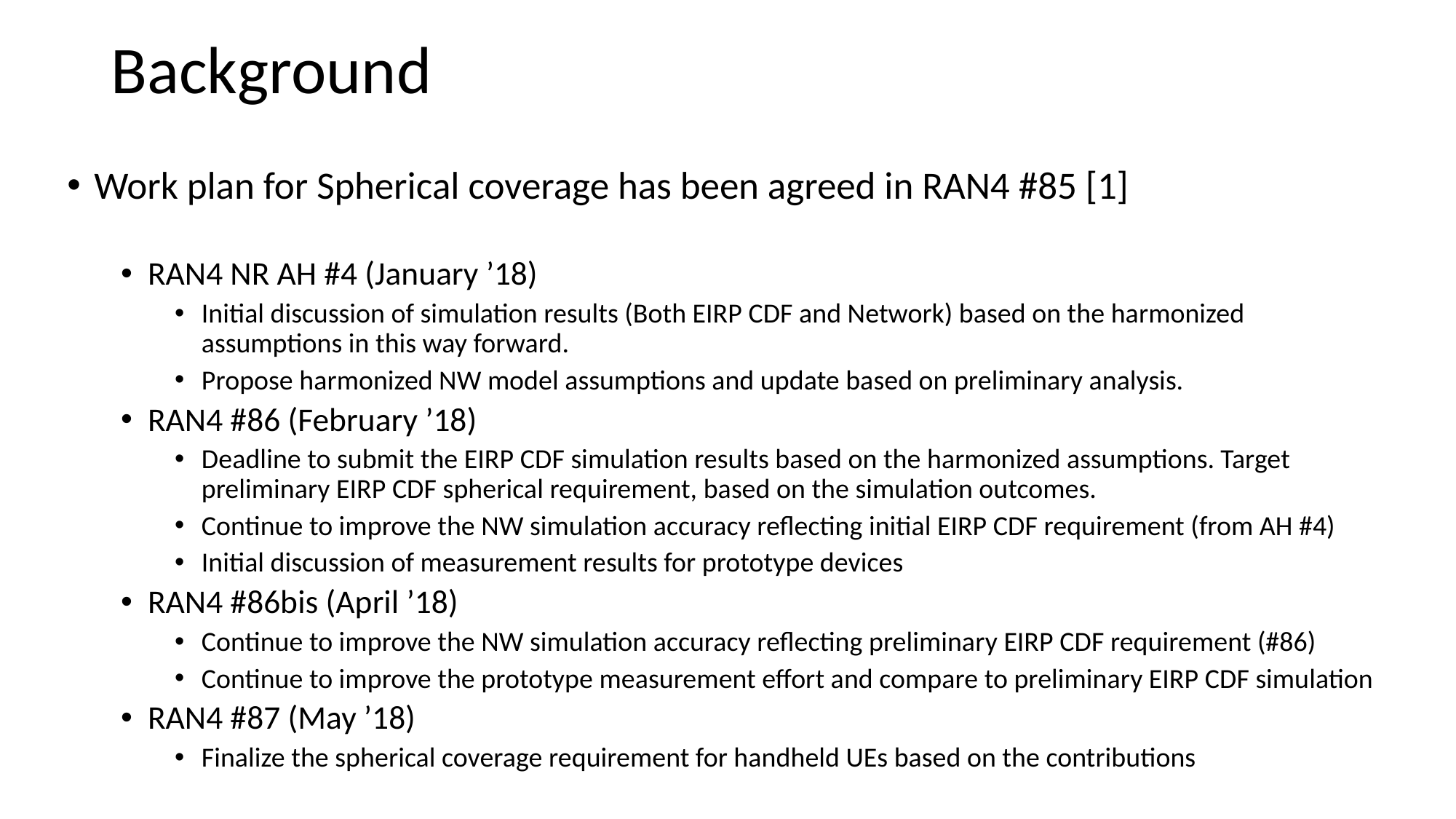

Background
Work plan for Spherical coverage has been agreed in RAN4 #85 [1]

RAN4 NR AH #4 (January ’18)
Initial discussion of simulation results (Both EIRP CDF and Network) based on the harmonized assumptions in this way forward.
Propose harmonized NW model assumptions and update based on preliminary analysis.
RAN4 #86 (February ’18)
Deadline to submit the EIRP CDF simulation results based on the harmonized assumptions. Target preliminary EIRP CDF spherical requirement, based on the simulation outcomes.
Continue to improve the NW simulation accuracy reflecting initial EIRP CDF requirement (from AH #4)
Initial discussion of measurement results for prototype devices
RAN4 #86bis (April ’18)
Continue to improve the NW simulation accuracy reflecting preliminary EIRP CDF requirement (#86)
Continue to improve the prototype measurement effort and compare to preliminary EIRP CDF simulation
RAN4 #87 (May ’18)
Finalize the spherical coverage requirement for handheld UEs based on the contributions